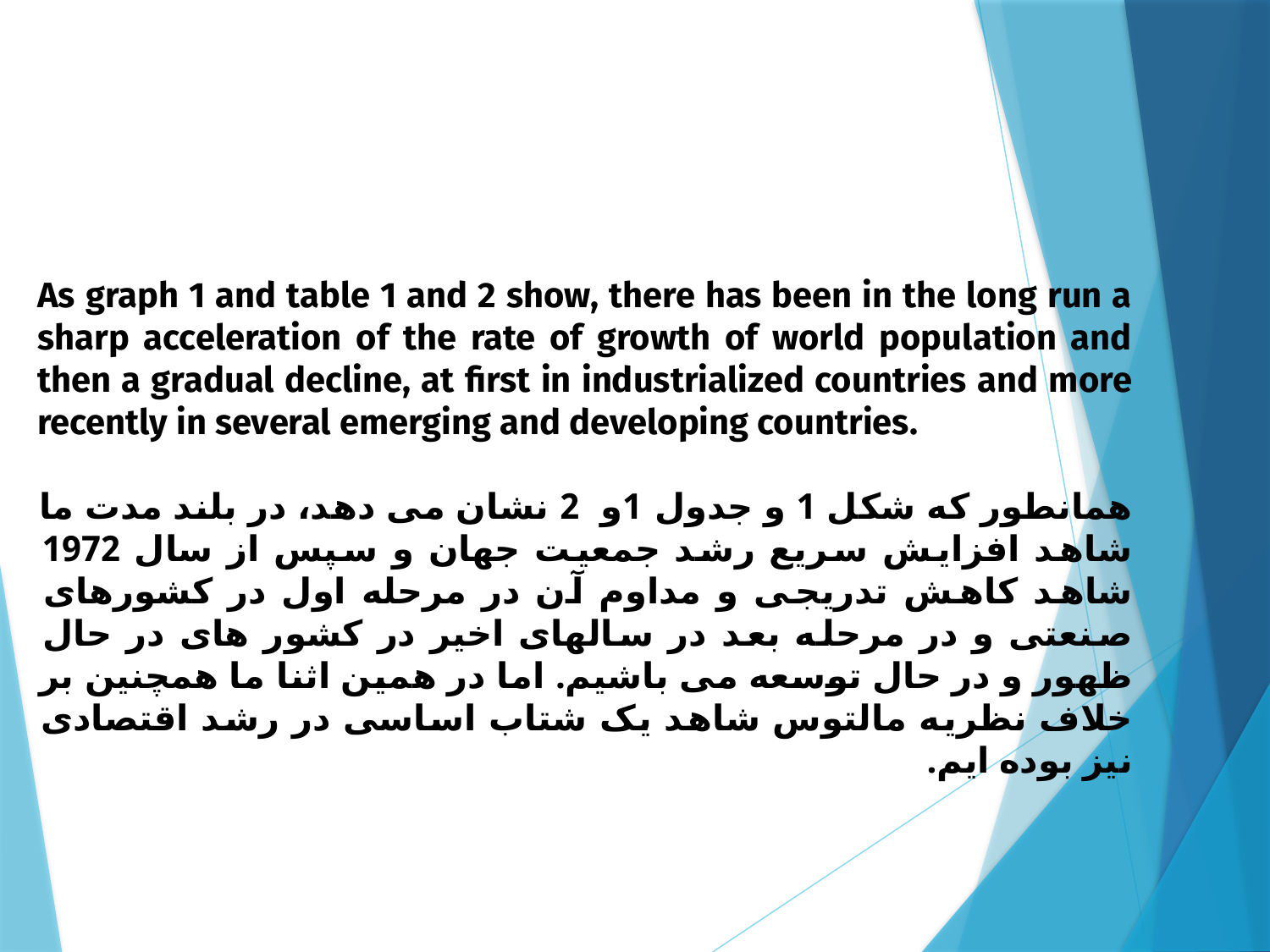

As graph 1 and table 1 and 2 show, there has been in the long run a sharp acceleration of the rate of growth of world population and then a gradual decline, at first in industrialized countries and more recently in several emerging and developing countries.

همانطور که شکل 1 و جدول 1و  2 نشان می دهد، در بلند مدت ما شاهد افزایش سریع رشد جمعیت جهان و سپس از سال 1972 شاهد کاهش تدریجی و مداوم آن در مرحله اول در کشورهای صنعتی و در مرحله بعد در سالهای اخیر در کشور های در حال ظهور و در حال توسعه می باشیم. اما در همین اثنا ما همچنین بر خلاف نظریه مالتوس شاهد یک شتاب اساسی در رشد اقتصادی نیز بوده ایم.